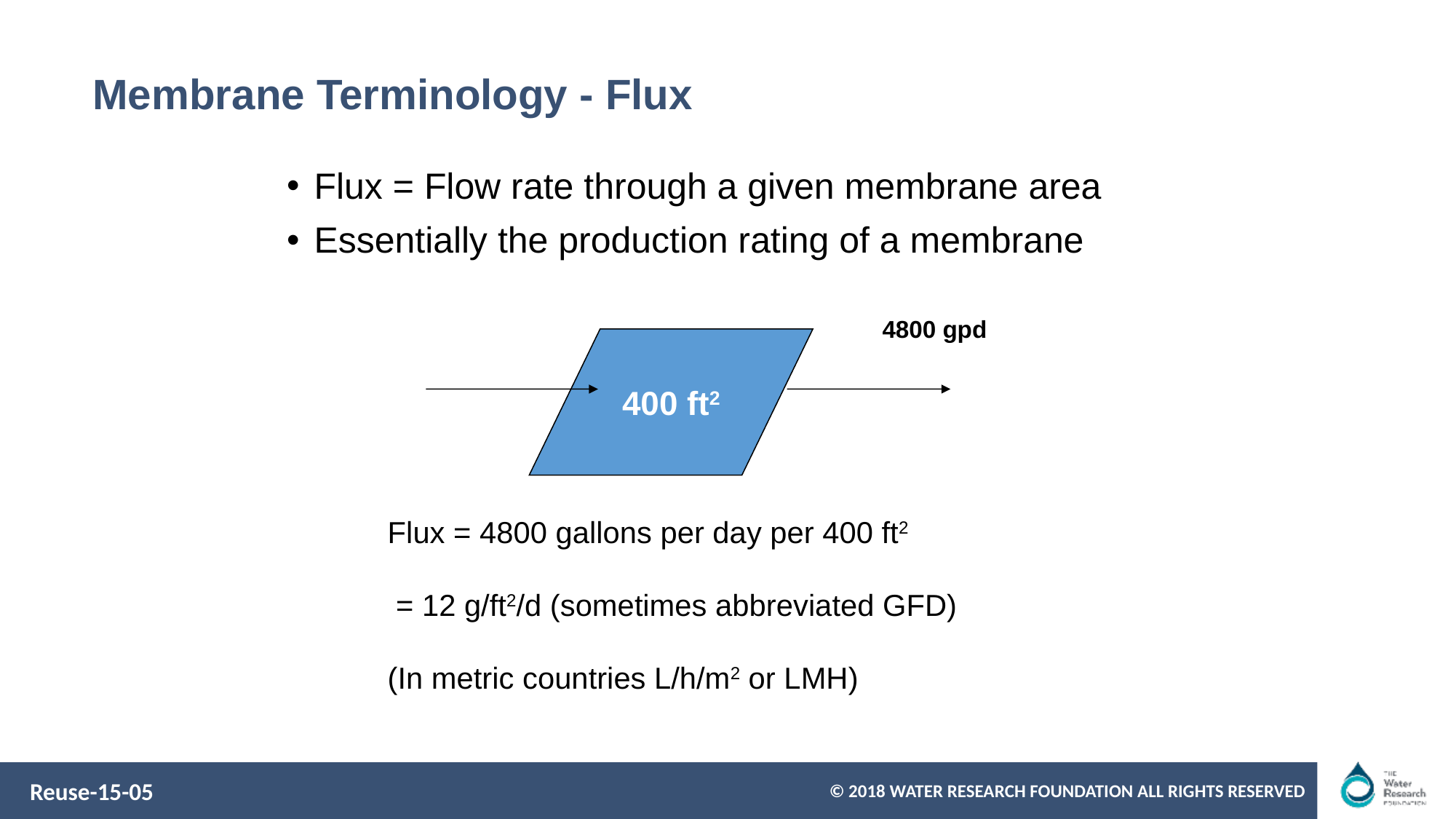

# Membrane Terminology - Flux
Flux = Flow rate through a given membrane area
Essentially the production rating of a membrane

4800 gpd
400 ft2

Flux = 4800 gallons per day per 400 ft2

 = 12 g/ft2/d (sometimes abbreviated GFD)

(In metric countries L/h/m2 or LMH)